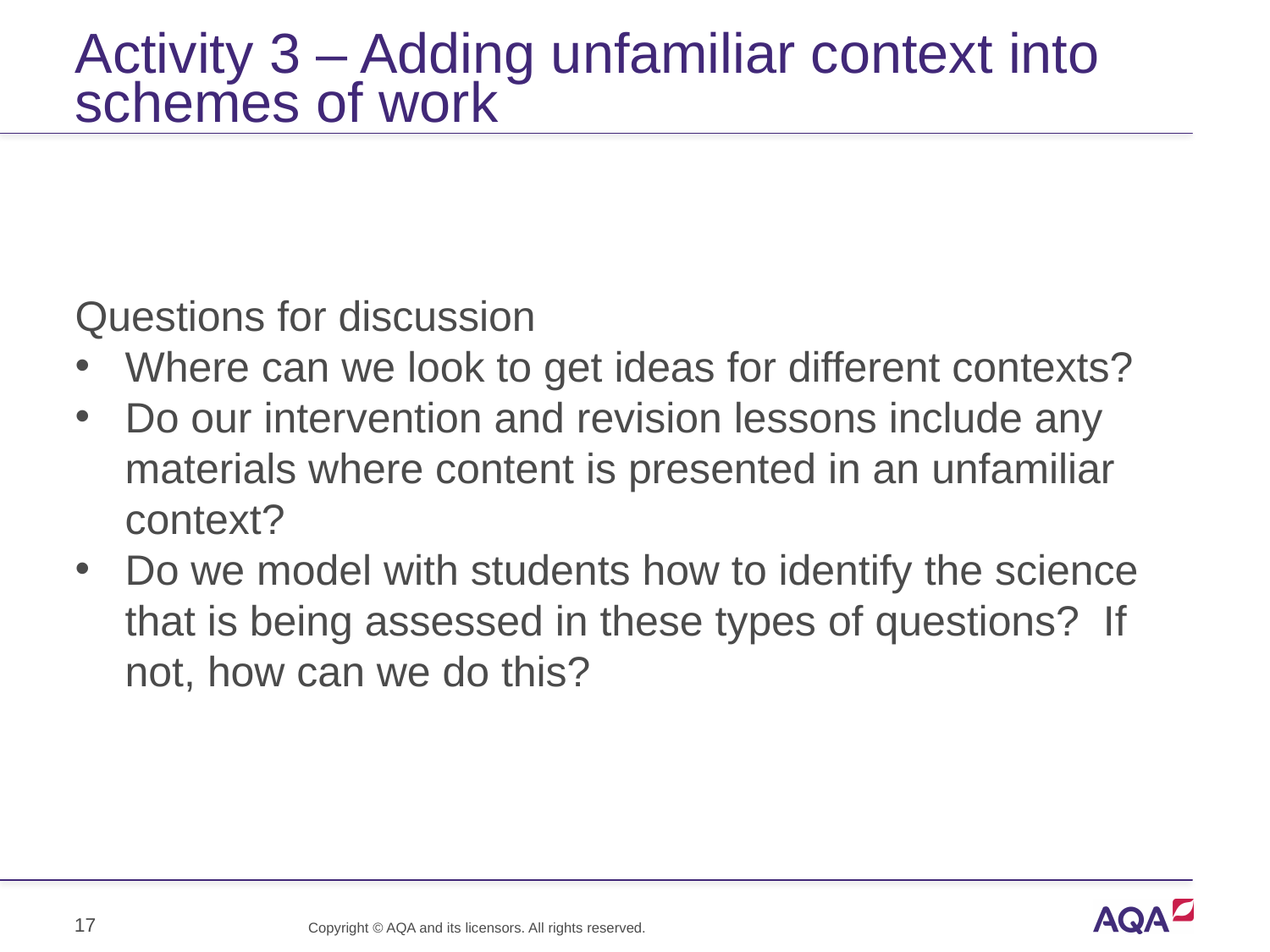

# Activity 3 – Adding unfamiliar context into schemes of work
Questions for discussion
Where can we look to get ideas for different contexts?
Do our intervention and revision lessons include any  materials where content is presented in an unfamiliar context?
Do we model with students how to identify the science that is being assessed in these types of questions?  If not, how can we do this?

17
Copyright © AQA and its licensors. All rights reserved.